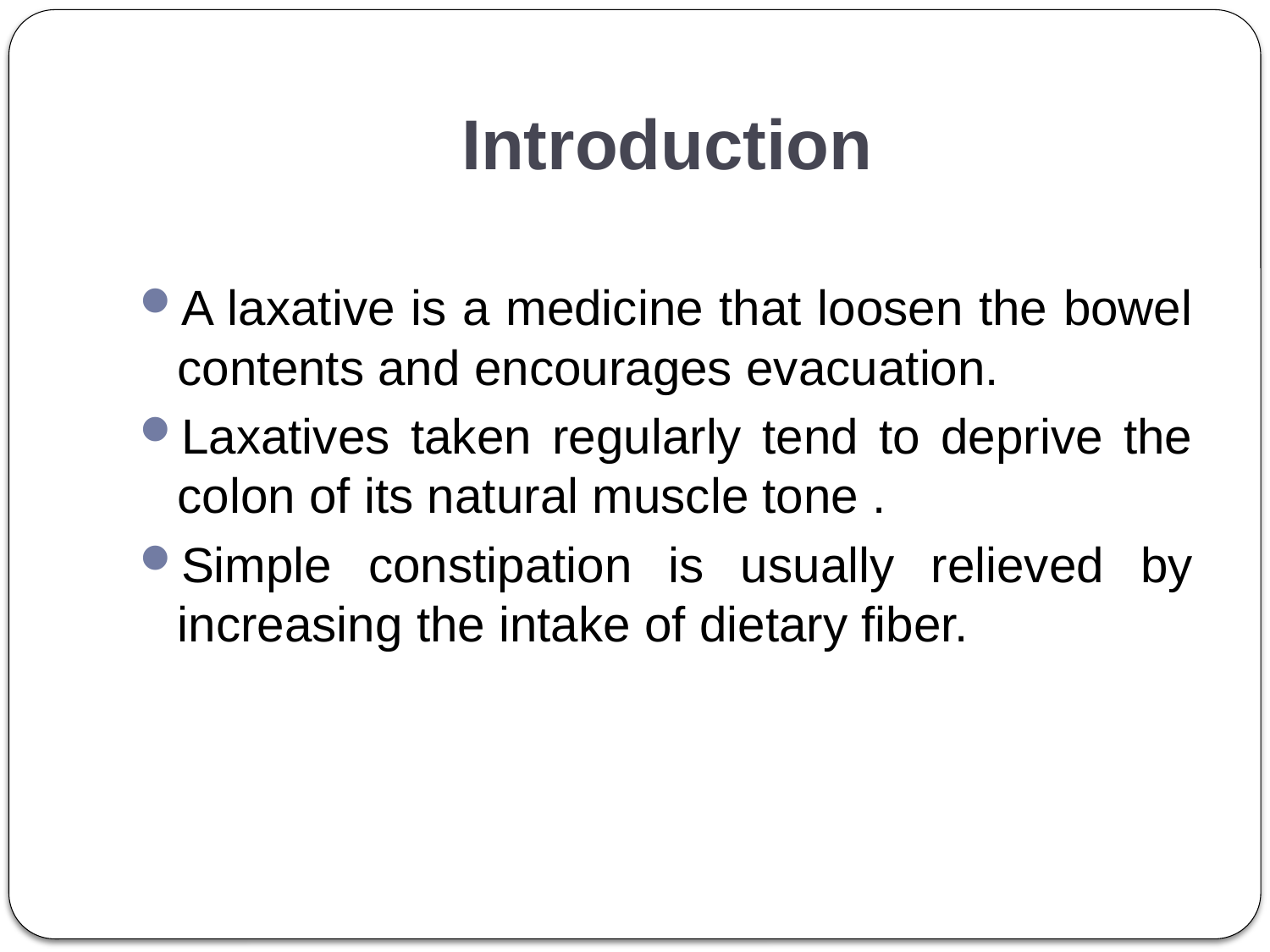

# Introduction

A laxative is a medicine that loosen the bowel contents and encourages evacuation.
Laxatives taken regularly tend to deprive the colon of its natural muscle tone .
Simple constipation is usually relieved by increasing the intake of dietary fiber.